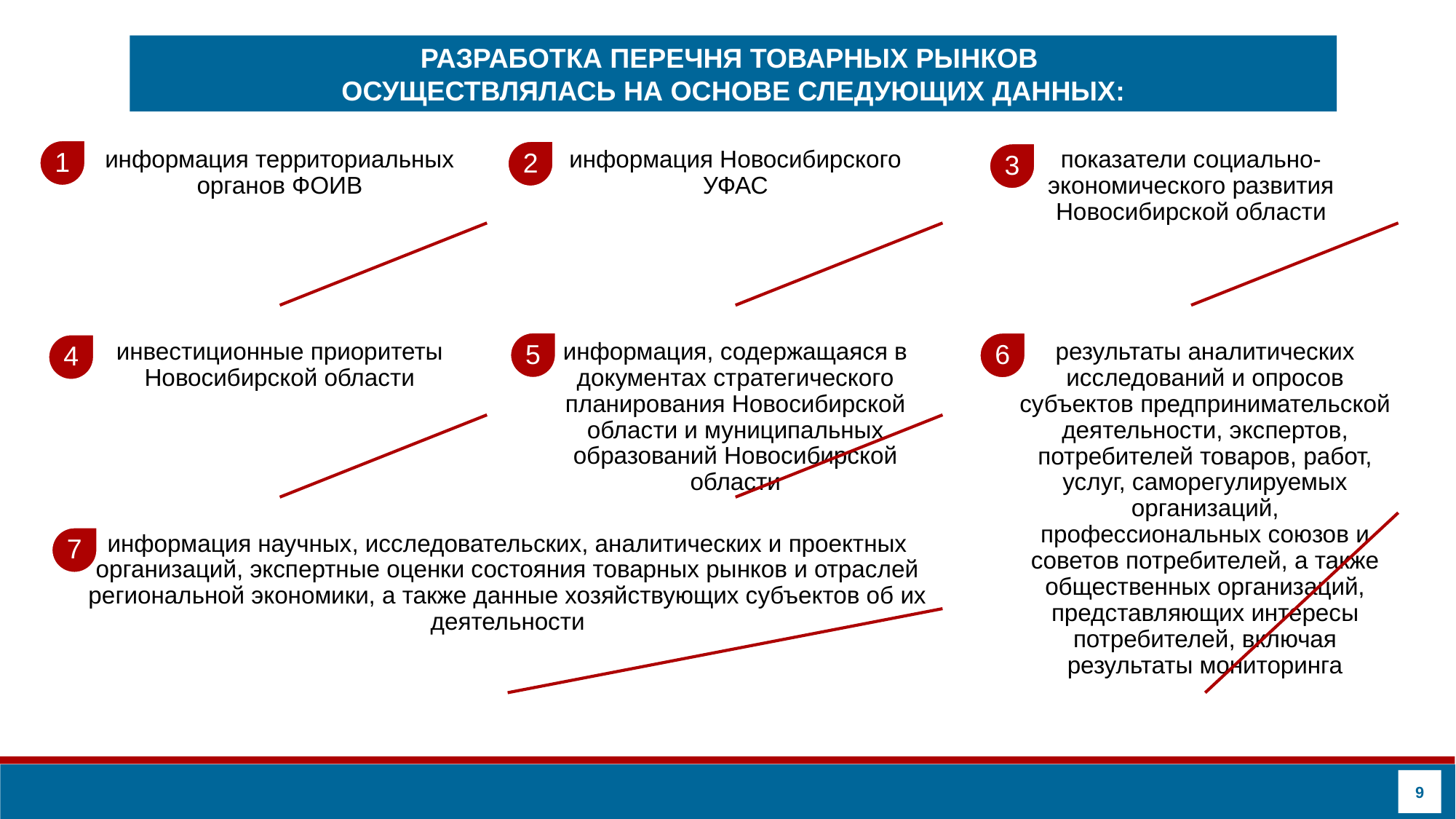

РАЗРАБОТКА ПЕРЕЧНЯ ТОВАРНЫХ РЫНКОВ
ОСУЩЕСТВЛЯЛАСЬ НА ОСНОВЕ СЛЕДУЮЩИХ ДАННЫХ:
1
информация территориальных органов ФОИВ
информация Новосибирского УФАС
показатели социально-экономического развития Новосибирской области
инвестиционные приоритеты Новосибирской области
информация, содержащаяся в документах стратегического планирования Новосибирской области и муниципальных образований Новосибирской области
результаты аналитических исследований и опросов субъектов предпринимательской деятельности, экспертов, потребителей товаров, работ, услуг, саморегулируемых организаций, профессиональных союзов и советов потребителей, а также общественных организаций, представляющих интересы потребителей, включая результаты мониторинга
информация научных, исследовательских, аналитических и проектных организаций, экспертные оценки состояния товарных рынков и отраслей региональной экономики, а также данные хозяйствующих субъектов об их деятельности
2
3
5
6
4

7
9